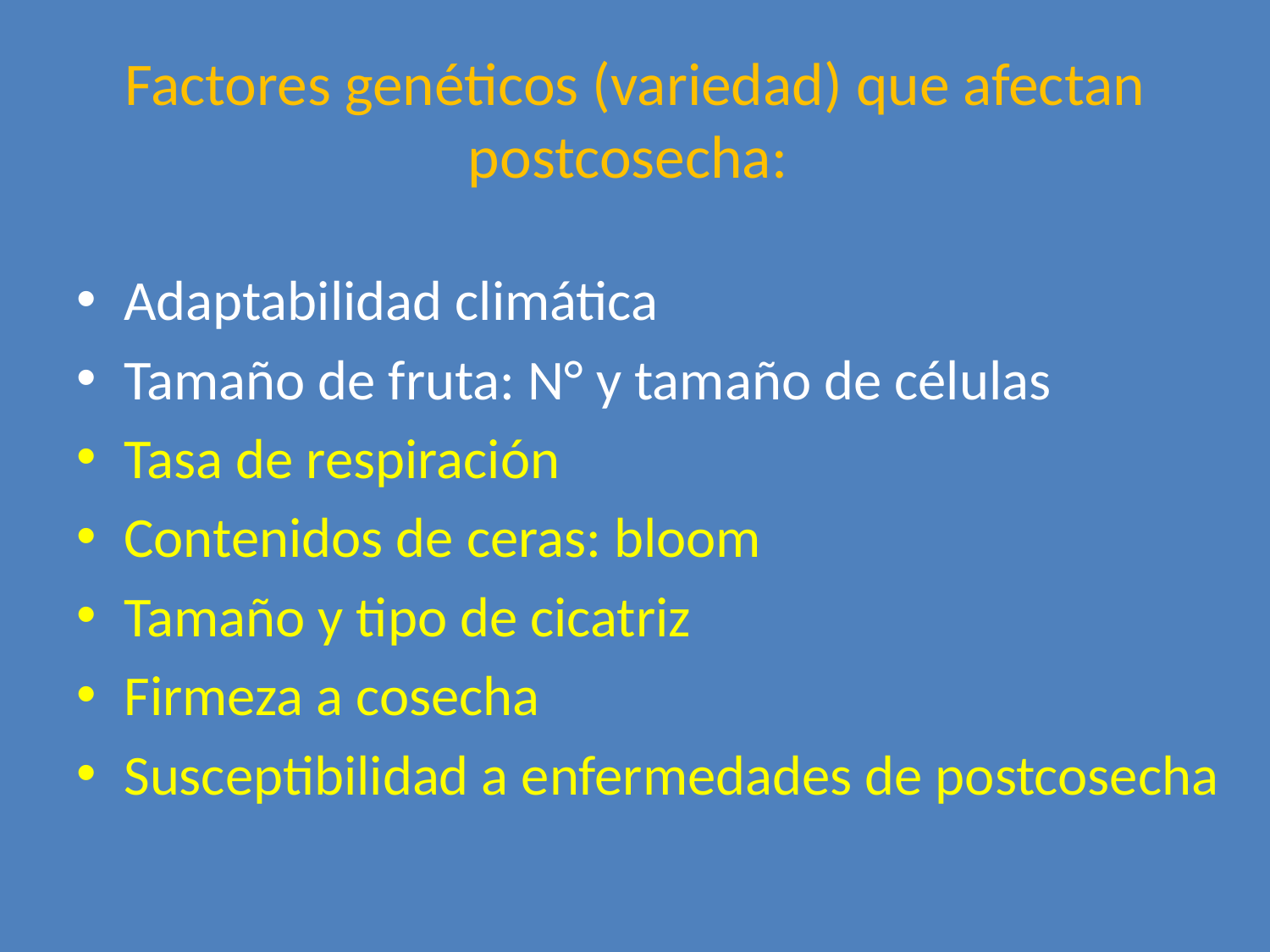

# Factores genéticos (variedad) que afectan postcosecha:
Adaptabilidad climática
Tamaño de fruta: N° y tamaño de células
Tasa de respiración
Contenidos de ceras: bloom
Tamaño y tipo de cicatriz
Firmeza a cosecha
Susceptibilidad a enfermedades de postcosecha